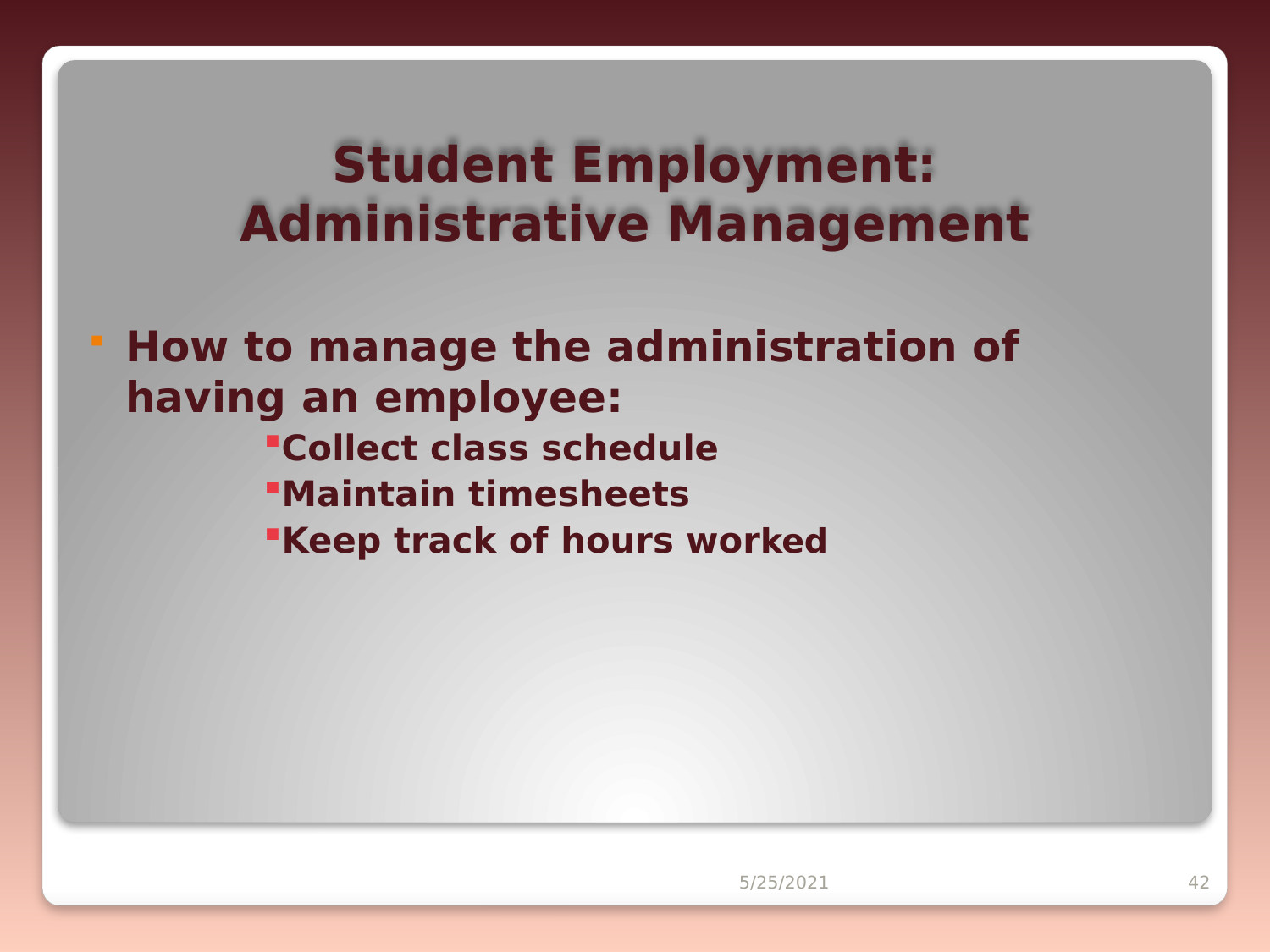

Student Employment:
Administrative Management

How to manage the administration of having an employee:
Collect class schedule
Maintain timesheets
Keep track of hours worked
#
5/25/2021
42